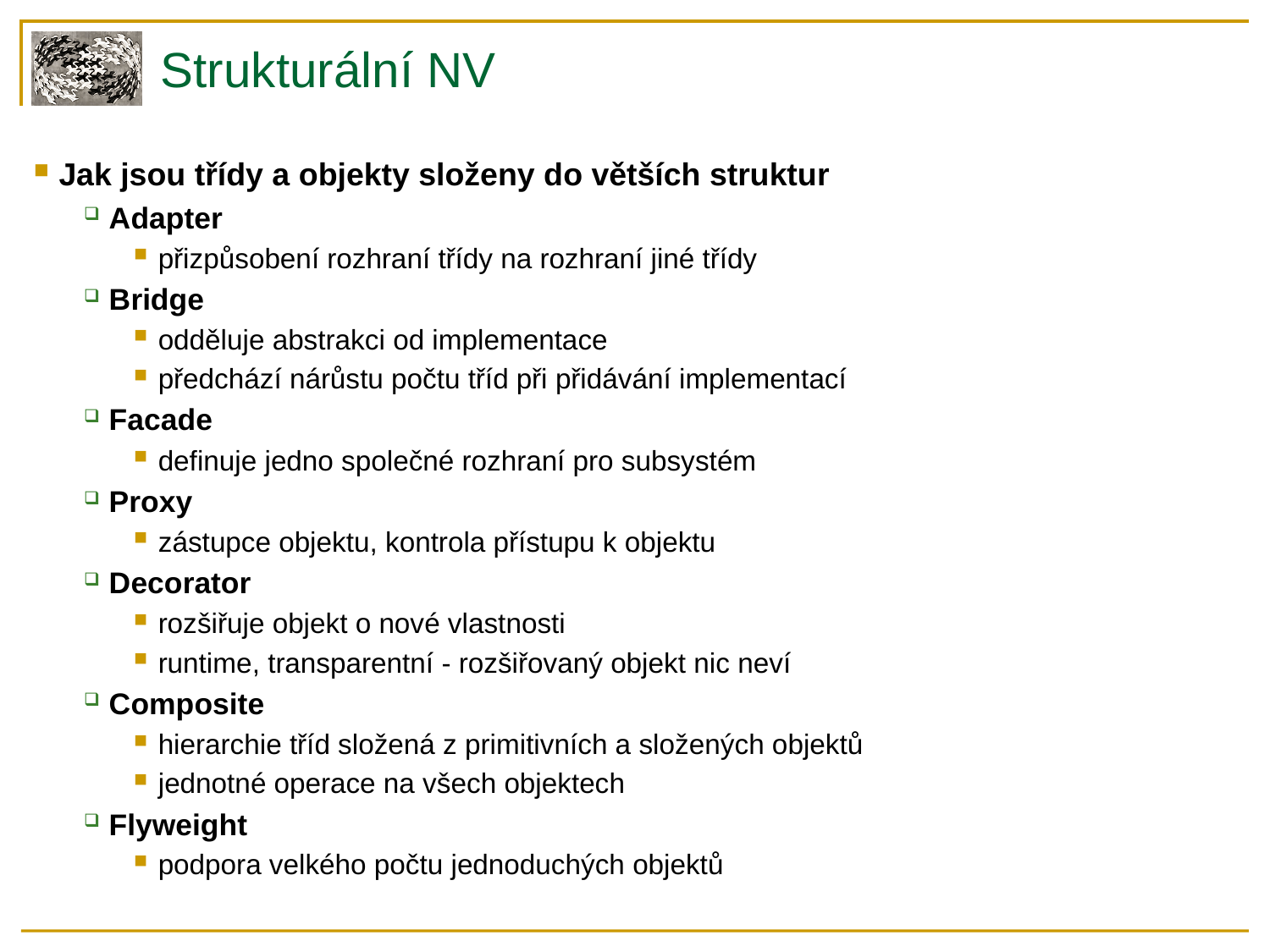

# Strukturální NV
Jak jsou třídy a objekty složeny do větších struktur
Adapter
přizpůsobení rozhraní třídy na rozhraní jiné třídy
Bridge
odděluje abstrakci od implementace
předchází nárůstu počtu tříd při přidávání implementací
Facade
definuje jedno společné rozhraní pro subsystém
Proxy
zástupce objektu, kontrola přístupu k objektu
Decorator
rozšiřuje objekt o nové vlastnosti
runtime, transparentní - rozšiřovaný objekt nic neví
Composite
hierarchie tříd složená z primitivních a složených objektů
jednotné operace na všech objektech
Flyweight
podpora velkého počtu jednoduchých objektů